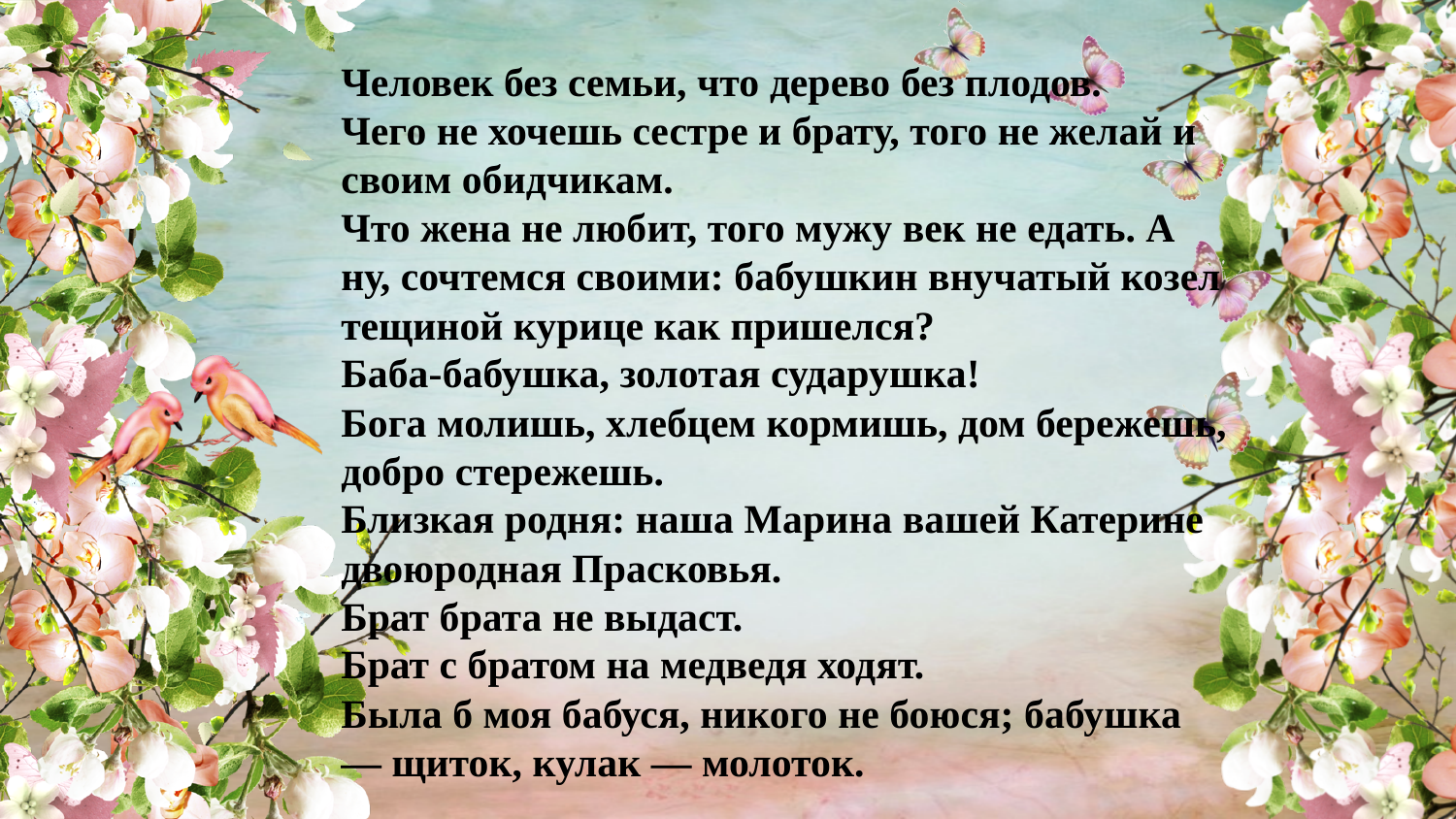

Человек без семьи, что дерево без плодов.
Чего не хочешь сестре и брату, того не желай и своим обидчикам.
Что жена не любит, того мужу век не едать. А ну, сочтемся своими: бабушкин внучатый козел тещиной курице как пришелся?
Баба-бабушка, золотая сударушка!
Бога молишь, хлебцем кормишь, дом бережешь, добро стережешь.
Близкая родня: наша Марина вашей Катерине двоюродная Прасковья.
Брат брата не выдаст.
Брат с братом на медведя ходят.
Была б моя бабуся, никого не боюся; бабушка — щиток, кулак — молоток.